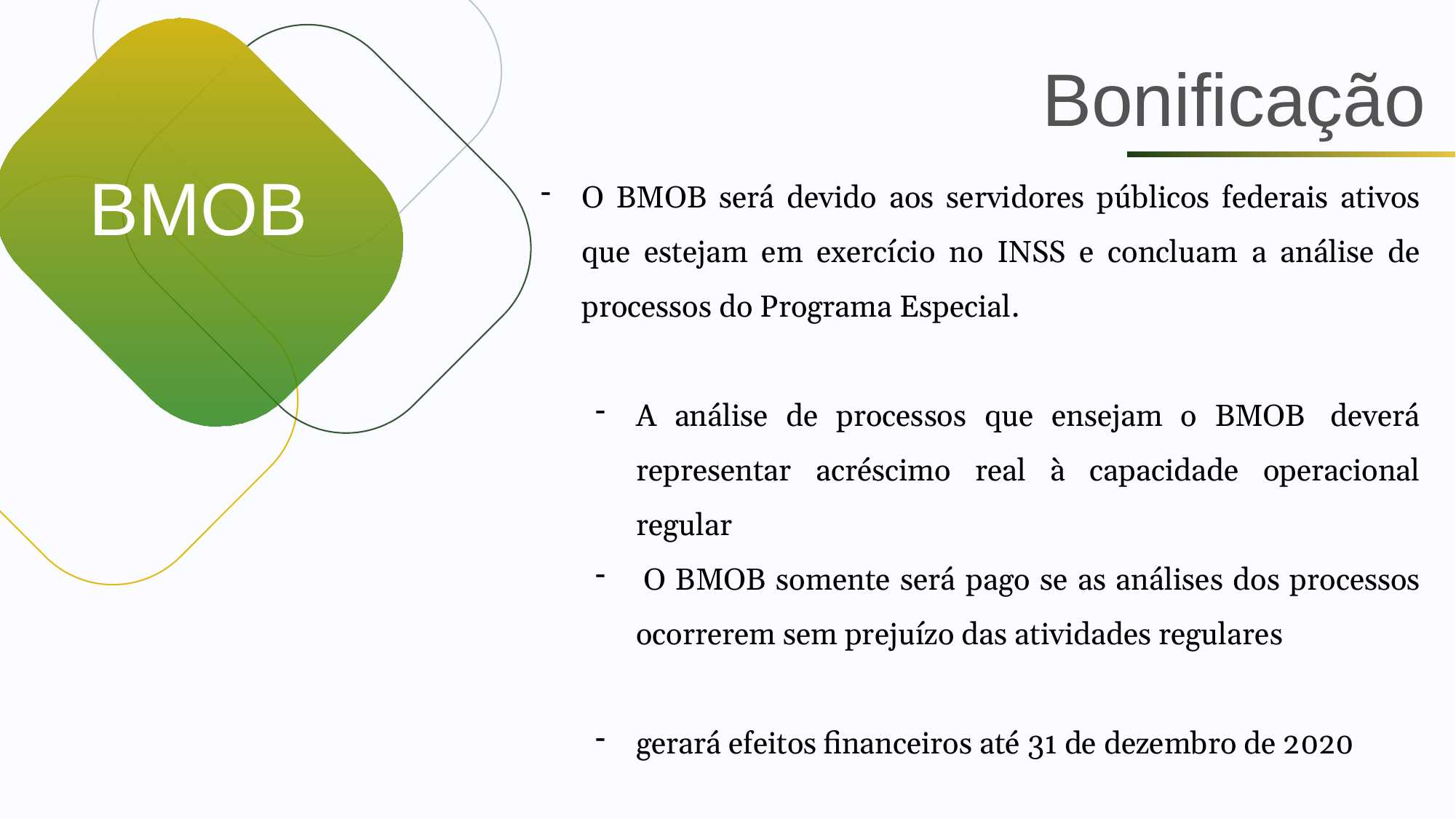

BMOB
Bonificação

O BMOB será devido aos servidores públicos federais ativos que estejam em exercício no INSS e concluam a análise de processos do Programa Especial.

A análise de processos que ensejam o BMOB  deverá representar acréscimo real à capacidade operacional regular
 O BMOB somente será pago se as análises dos processos ocorrerem sem prejuízo das atividades regulares

gerará efeitos financeiros até 31 de dezembro de 2020